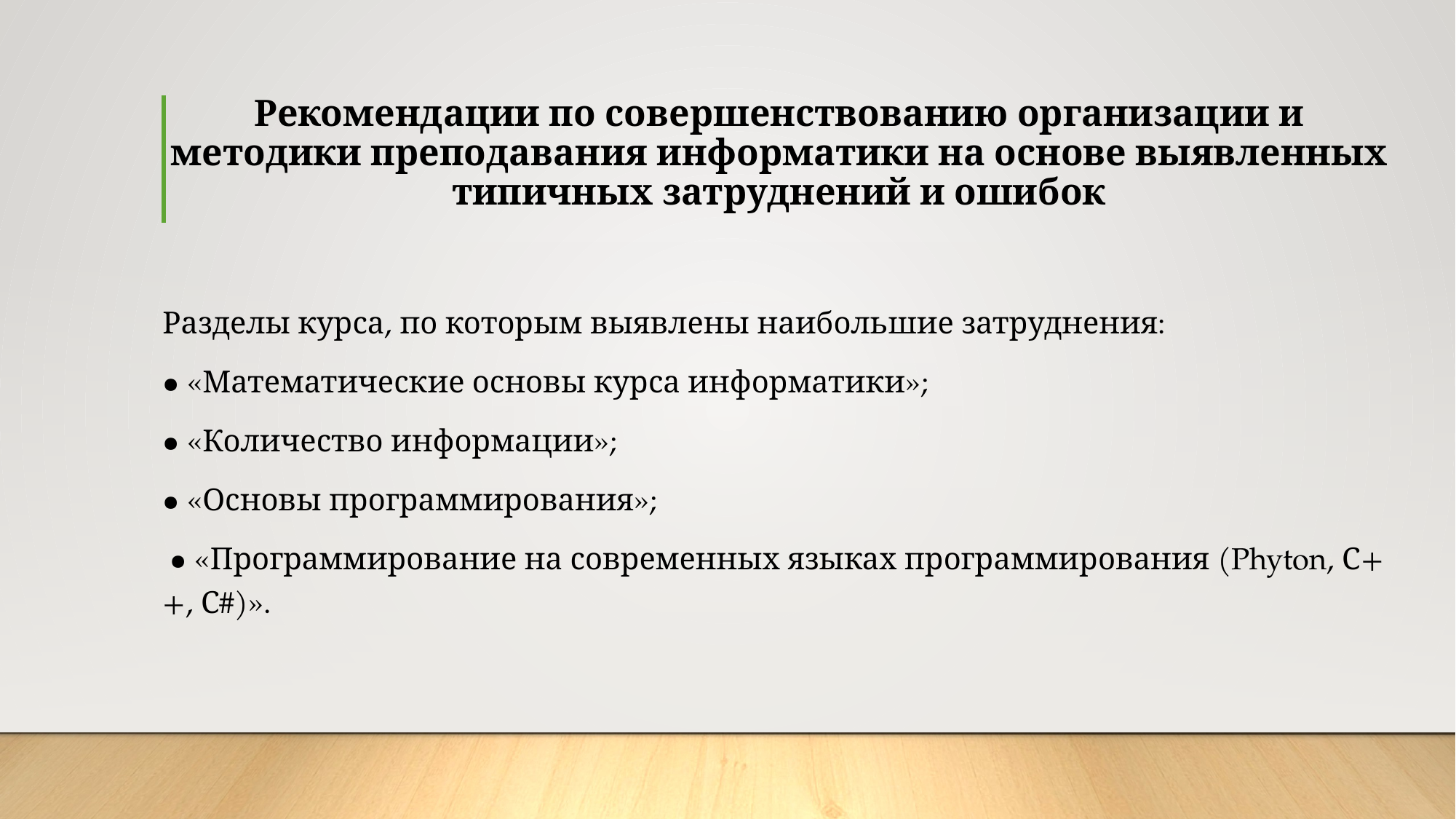

# Рекомендации по совершенствованию организации и методики преподавания информатики на основе выявленных типичных затруднений и ошибок
Разделы курса, по которым выявлены наибольшие затруднения:
• «Математические основы курса информатики»;
• «Количество информации»;
• «Основы программирования»;
 • «Программирование на современных языках программирования (Phyton, С++, С#)».